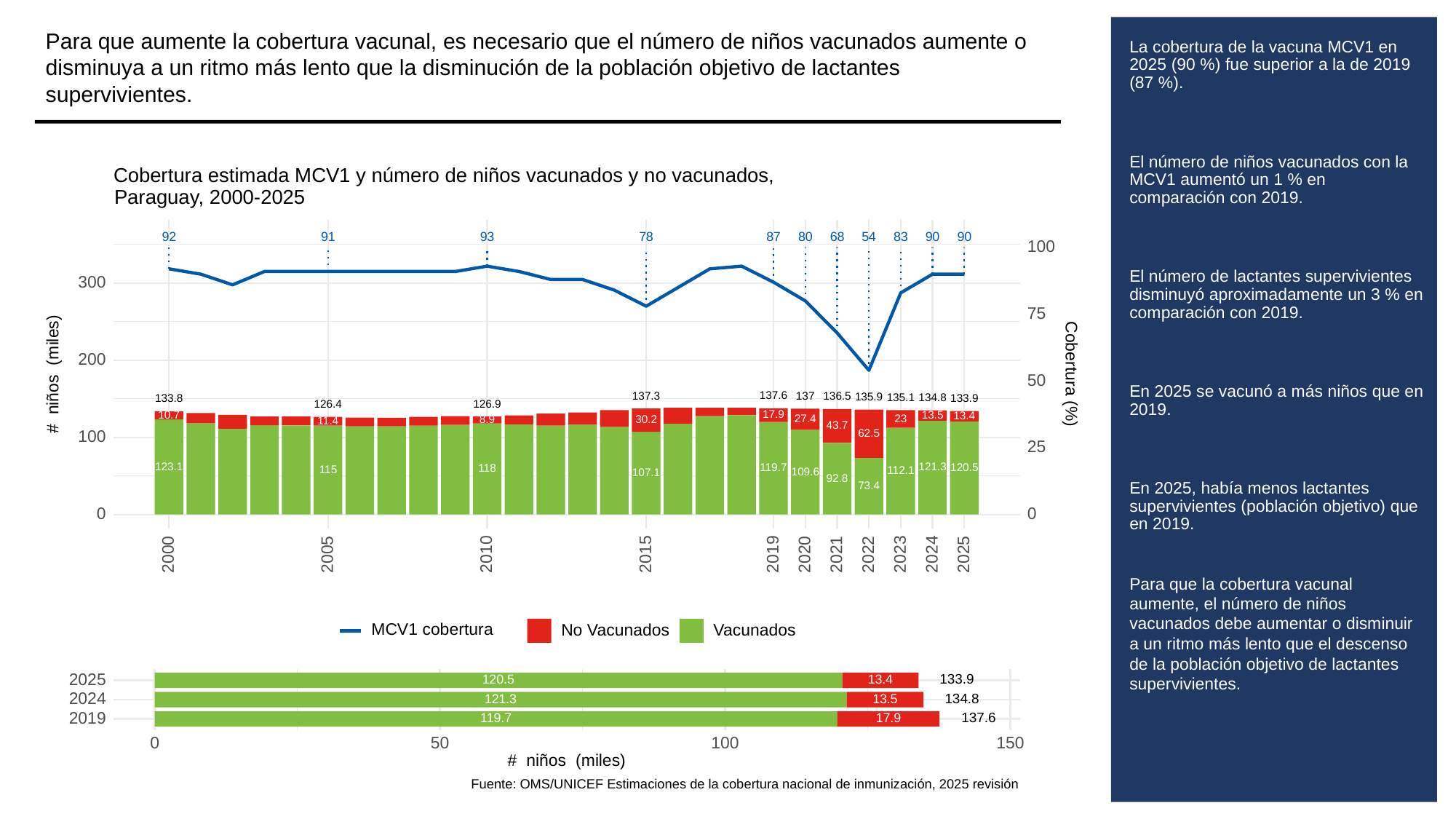

Para que aumente la cobertura vacunal, es necesario que el número de niños vacunados aumente o disminuya a un ritmo más lento que la disminución de la población objetivo de lactantes supervivientes.
# La cobertura de la vacuna MCV1 en 2025 (90 %) fue superior a la de 2019 (87 %).

El número de niños vacunados con la MCV1 aumentó un 1 % en comparación con 2019.

El número de lactantes supervivientes disminuyó aproximadamente un 3 % en comparación con 2019.

En 2025 se vacunó a más niños que en 2019.

En 2025, había menos lactantes supervivientes (población objetivo) que en 2019.

Para que la cobertura vacunal aumente, el número de niños vacunados debe aumentar o disminuir a un ritmo más lento que el descenso de la población objetivo de lactantes supervivientes.

Cobertura estimada MCV1 y número de niños vacunados y no vacunados,
Paraguay, 2000-2025

93
83
92
91
78
87
80
68
90
90
54
100

300

75

200

#  niños  (miles)
Cobertura (%)
50
137.6
137.3
137
136.5
135.9
135.1
134.8
133.9
133.8

126.9
126.4

17.9

10.7

13.5
13.4

23

27.4

8.9
30.2

11.4

43.7

62.5

100

25

123.1
121.3
120.5
119.7
118
115
112.1
109.6
107.1
92.8

73.4
0
0

2023
2000
2005
2010
2015
2019
2020
2021
2022
2024
2025

MCV1 cobertura
No Vacunados
Vacunados

2025
133.9
13.4
120.5

2024
134.8
121.3
13.5

2019
137.6
119.7
17.9

0
50
100
150
#  niños  (miles)
Fuente: OMS/UNICEF Estimaciones de la cobertura nacional de inmunización, 2025 revisión